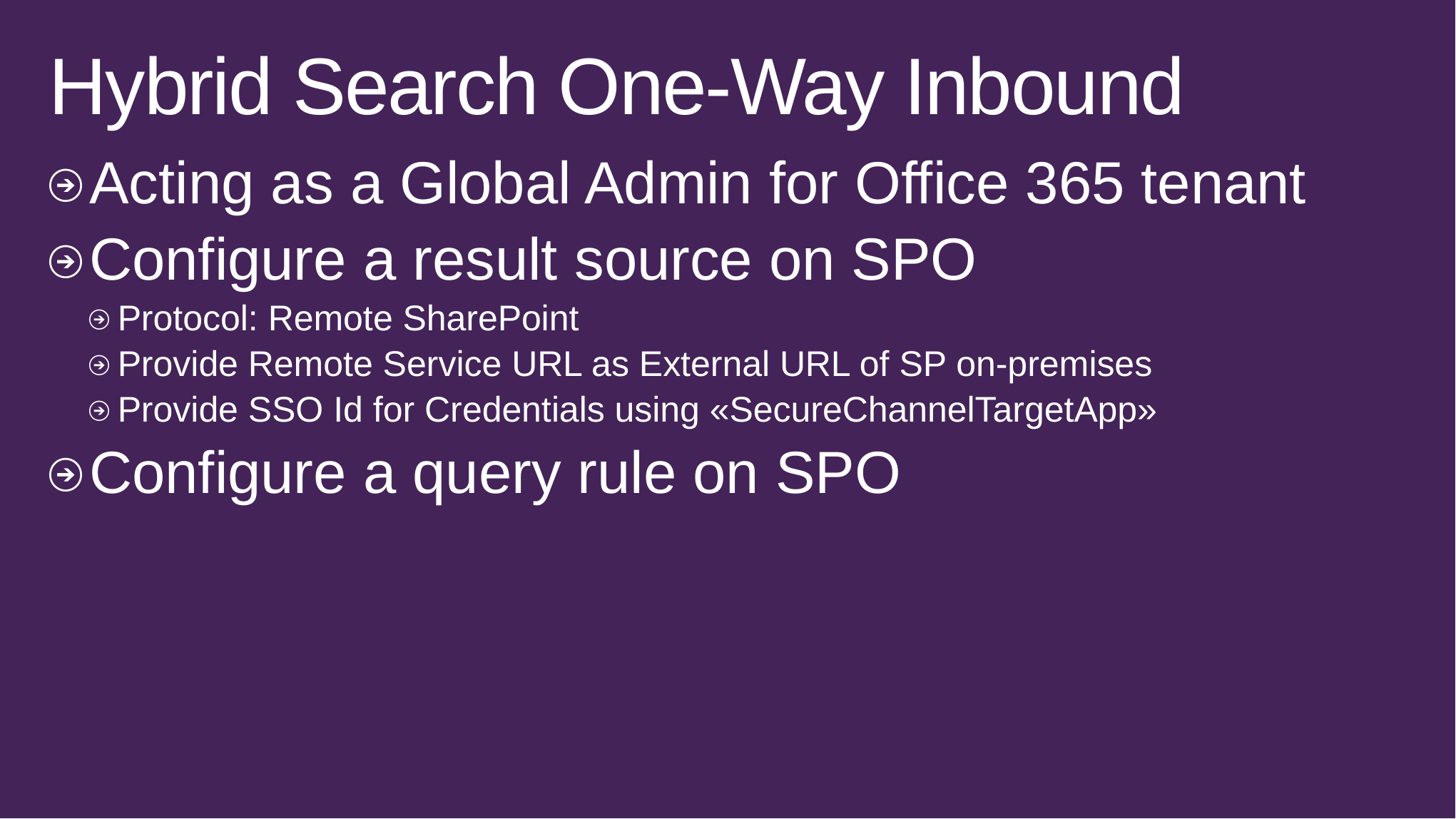

# Hybrid Search One-Way Inbound
Acting as a Global Admin for Office 365 tenant
Configure a result source on SPO
Protocol: Remote SharePoint
Provide Remote Service URL as External URL of SP on-premises
Provide SSO Id for Credentials using «SecureChannelTargetApp»
Configure a query rule on SPO